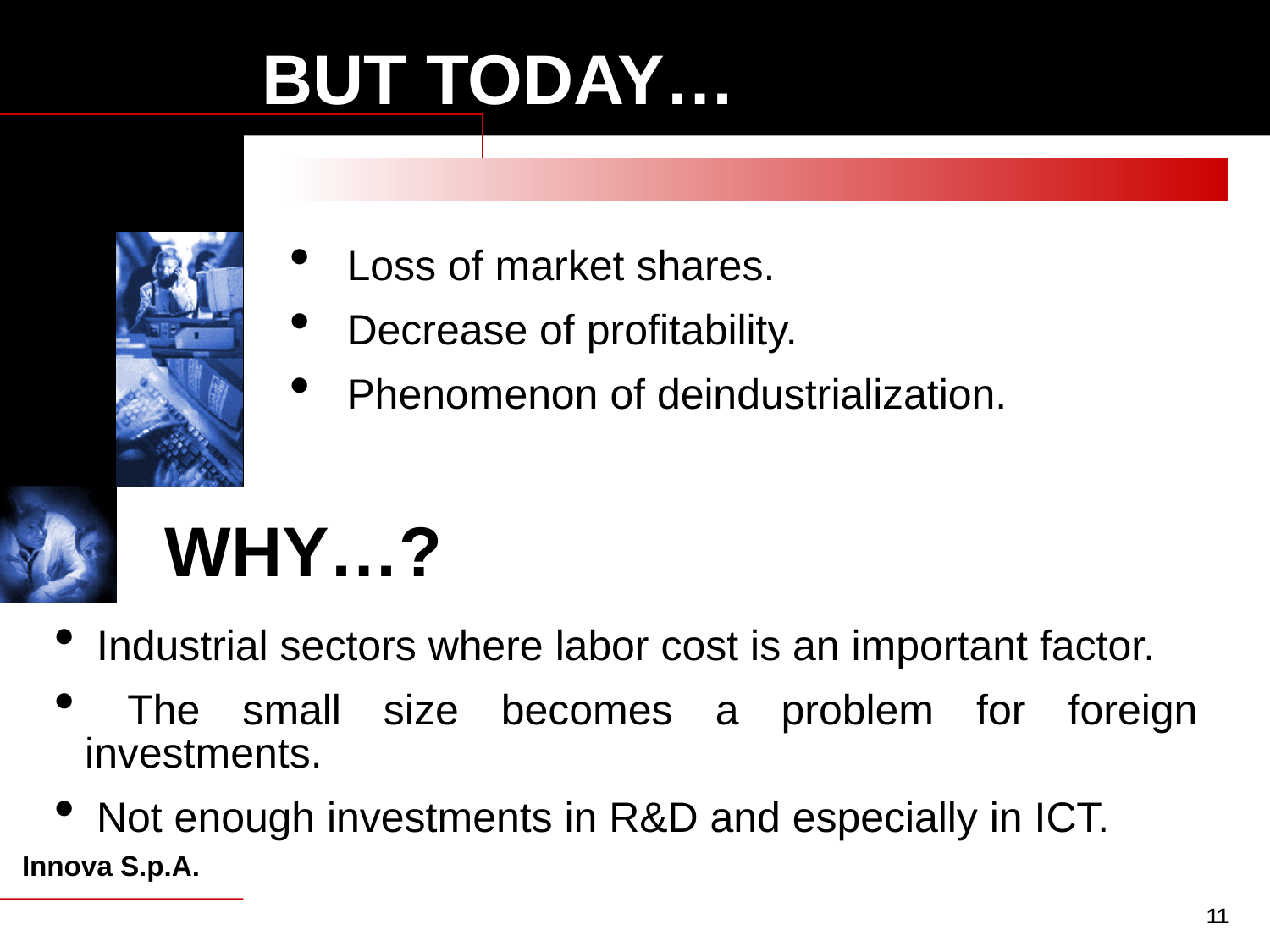

# BUT TODAY…
 Loss of market shares.
 Decrease of profitability.
 Phenomenon of deindustrialization.
WHY…?
 Industrial sectors where labor cost is an important factor.
 The small size becomes a problem for foreign investments.
 Not enough investments in R&D and especially in ICT.